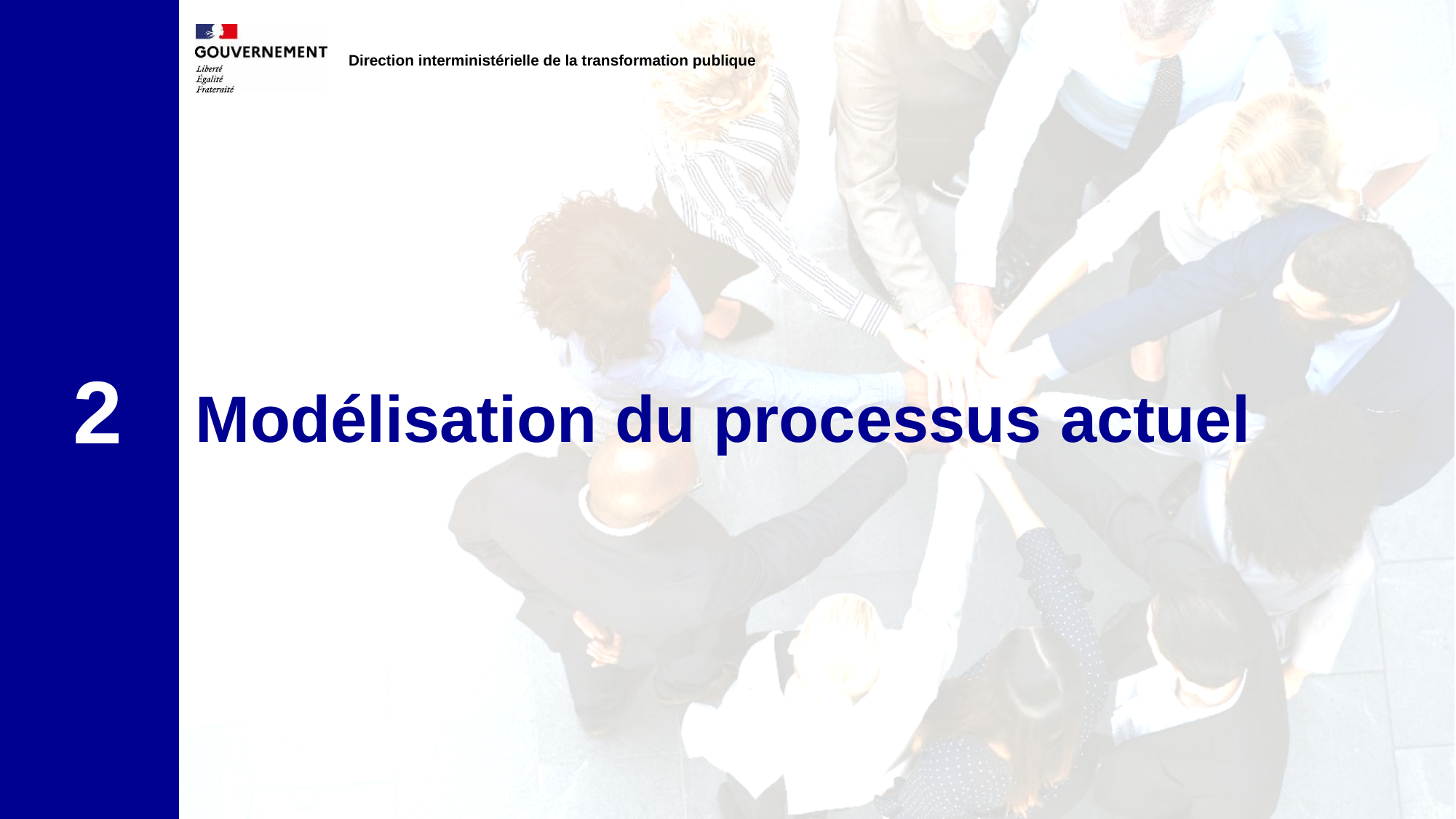

Direction interministérielle de la transformation publique
# Modélisation du processus actuel
2